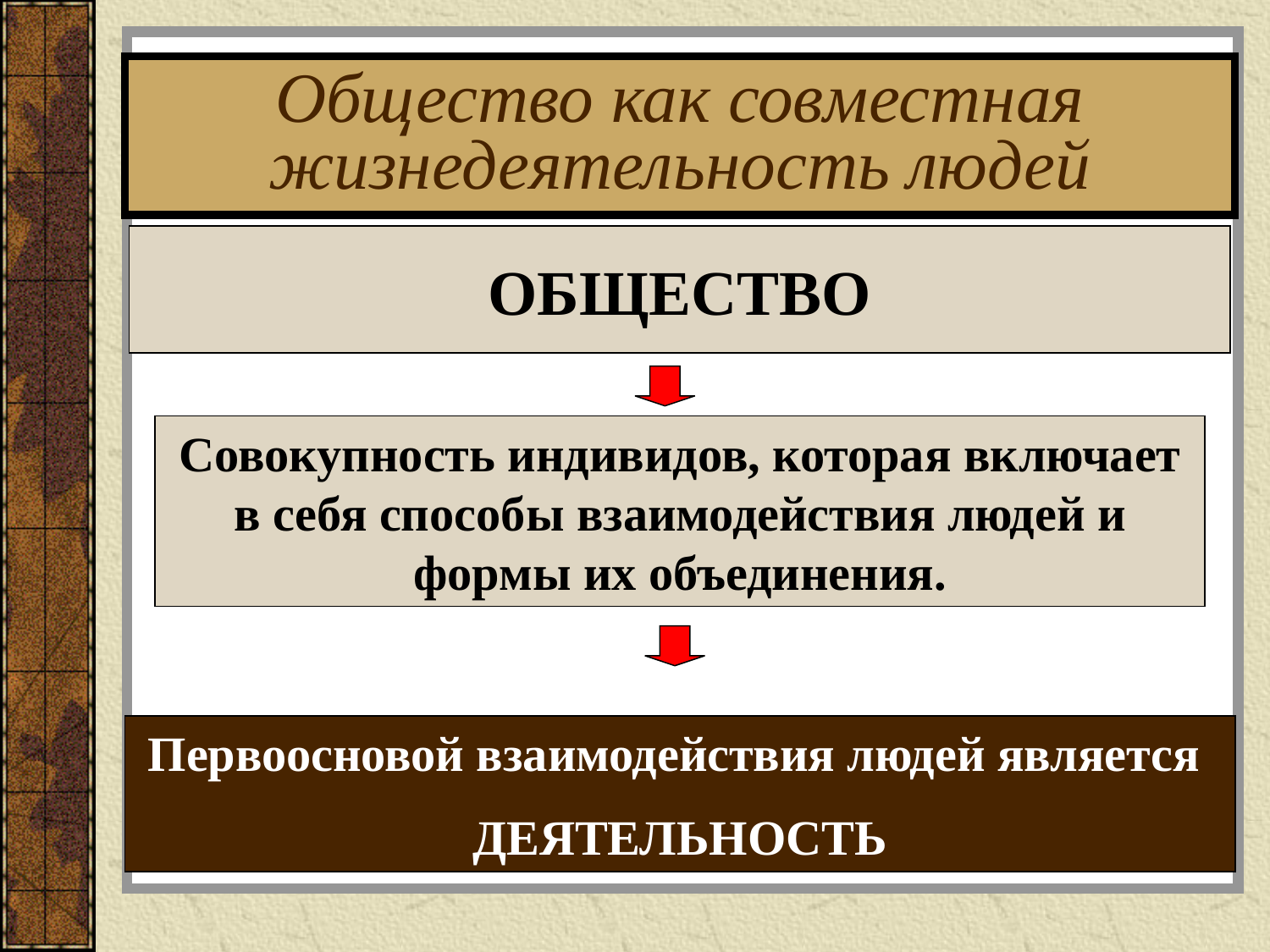

# Общество как совместная жизнедеятельность людей

ОБЩЕСТВО

Совокупность индивидов, которая включает в себя способы взаимодействия людей и формы их объединения.

Первоосновой взаимодействия людей является
ДЕЯТЕЛЬНОСТЬ